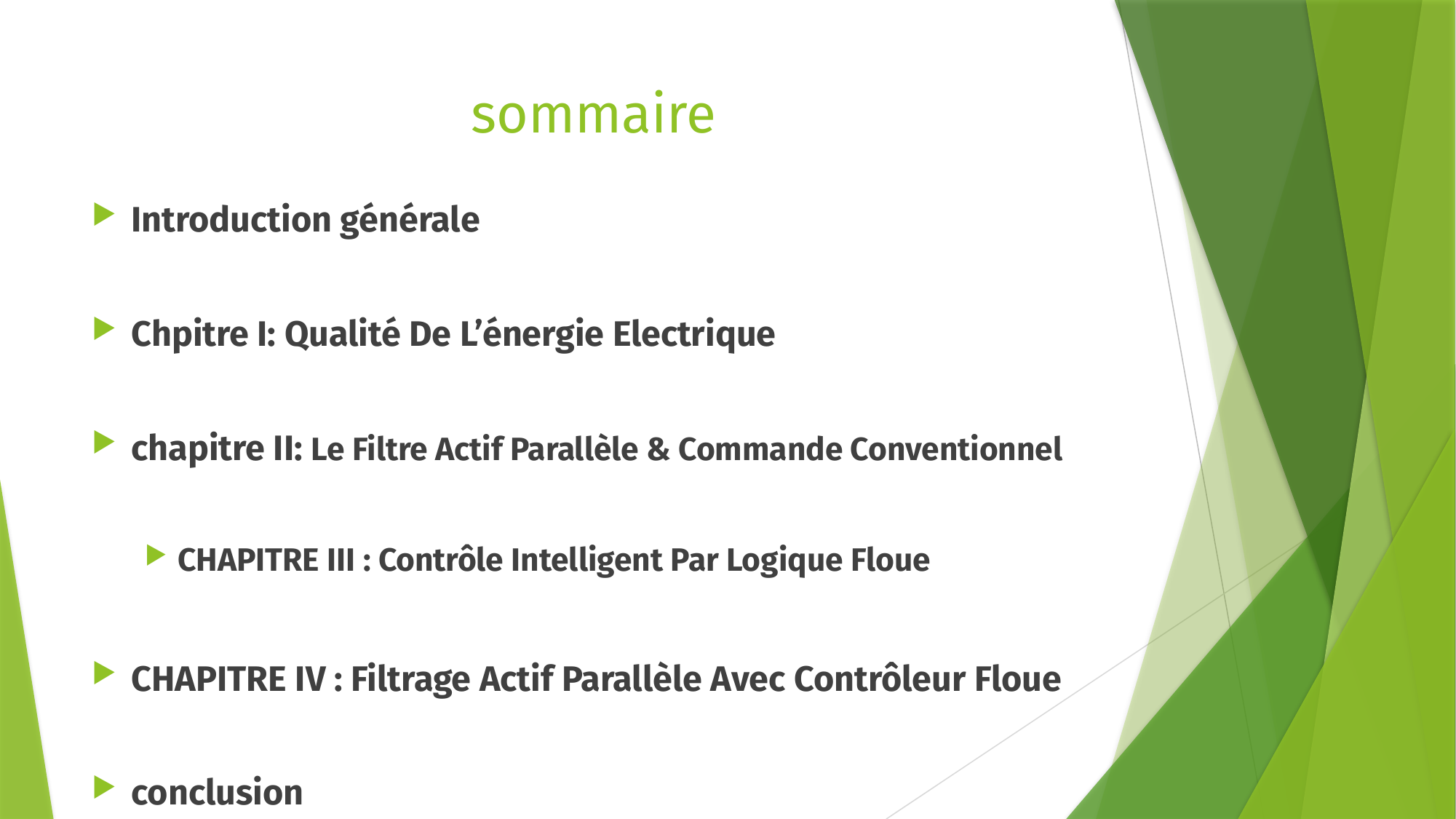

# sommaire
Introduction générale

Chpitre I: Qualité De L’énergie Electrique

chapitre II: Le Filtre Actif Parallèle & Commande Conventionnel

CHAPITRE III : Contrôle Intelligent Par Logique Floue

CHAPITRE IV : Filtrage Actif Parallèle Avec Contrôleur Floue

conclusion